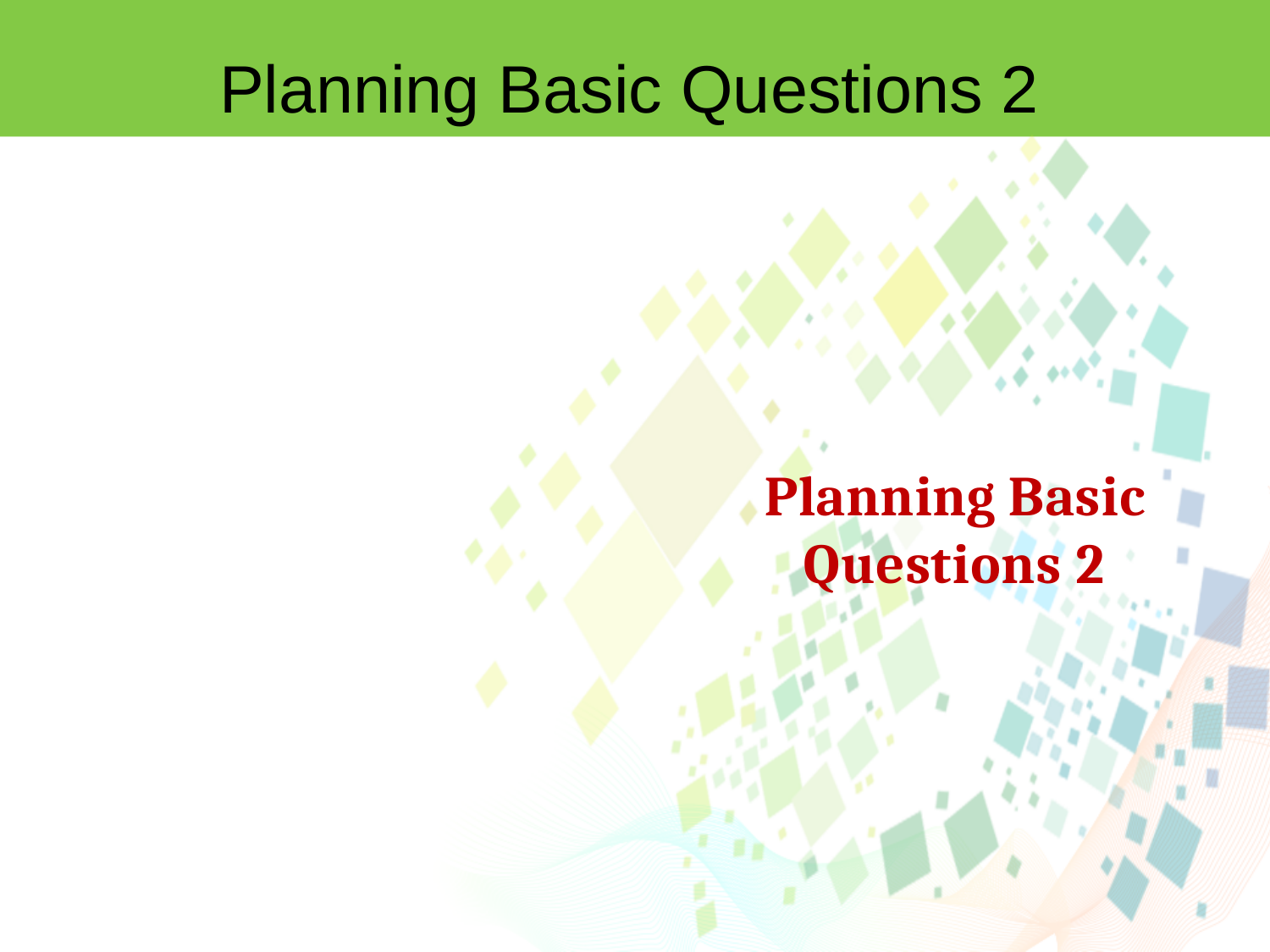

Planning Basic Questions 2
Planning Basic Questions 2